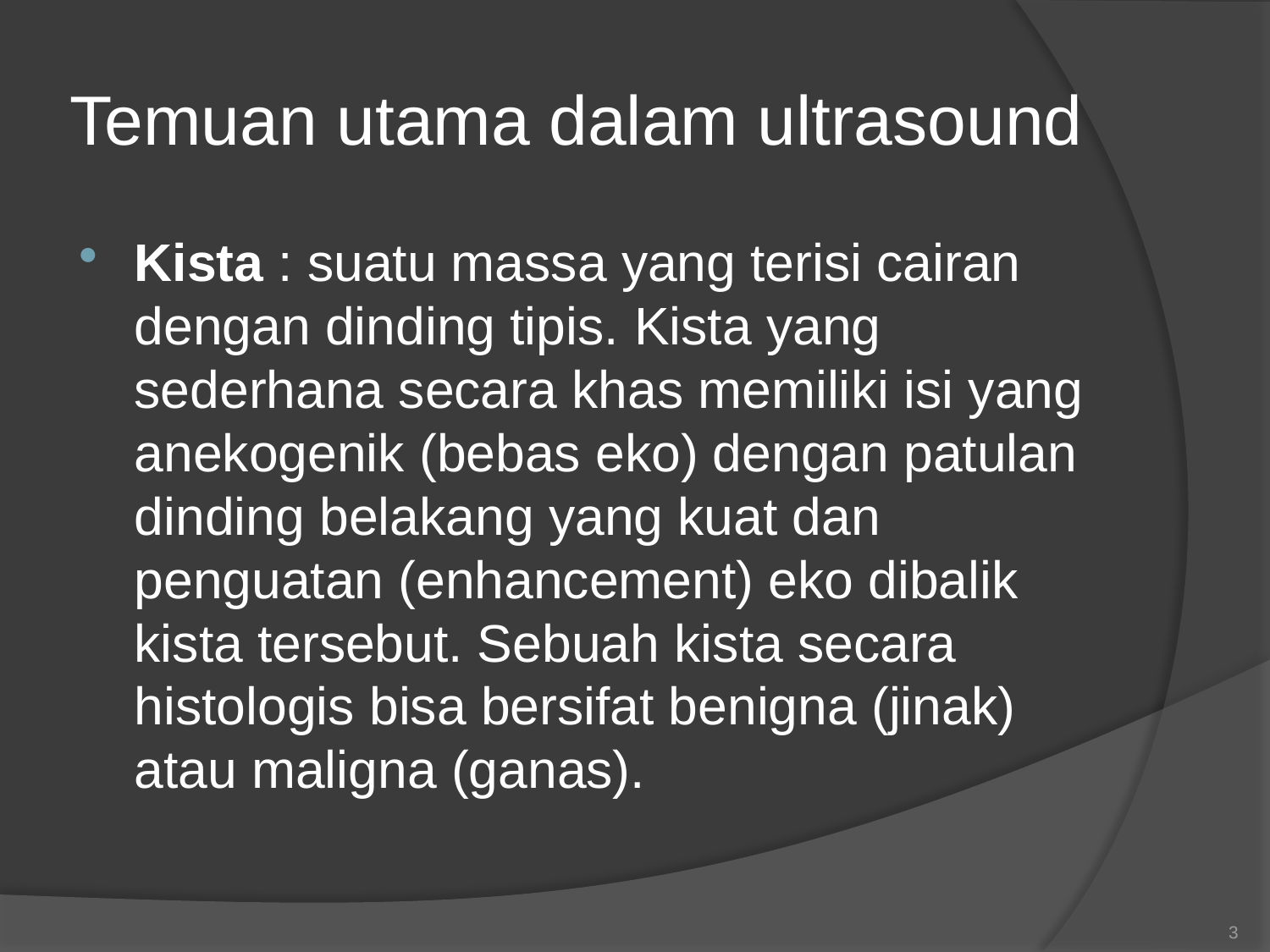

# Temuan utama dalam ultrasound
Kista : suatu massa yang terisi cairan dengan dinding tipis. Kista yang sederhana secara khas memiliki isi yang anekogenik (bebas eko) dengan patulan dinding belakang yang kuat dan penguatan (enhancement) eko dibalik kista tersebut. Sebuah kista secara histologis bisa bersifat benigna (jinak) atau maligna (ganas).

3